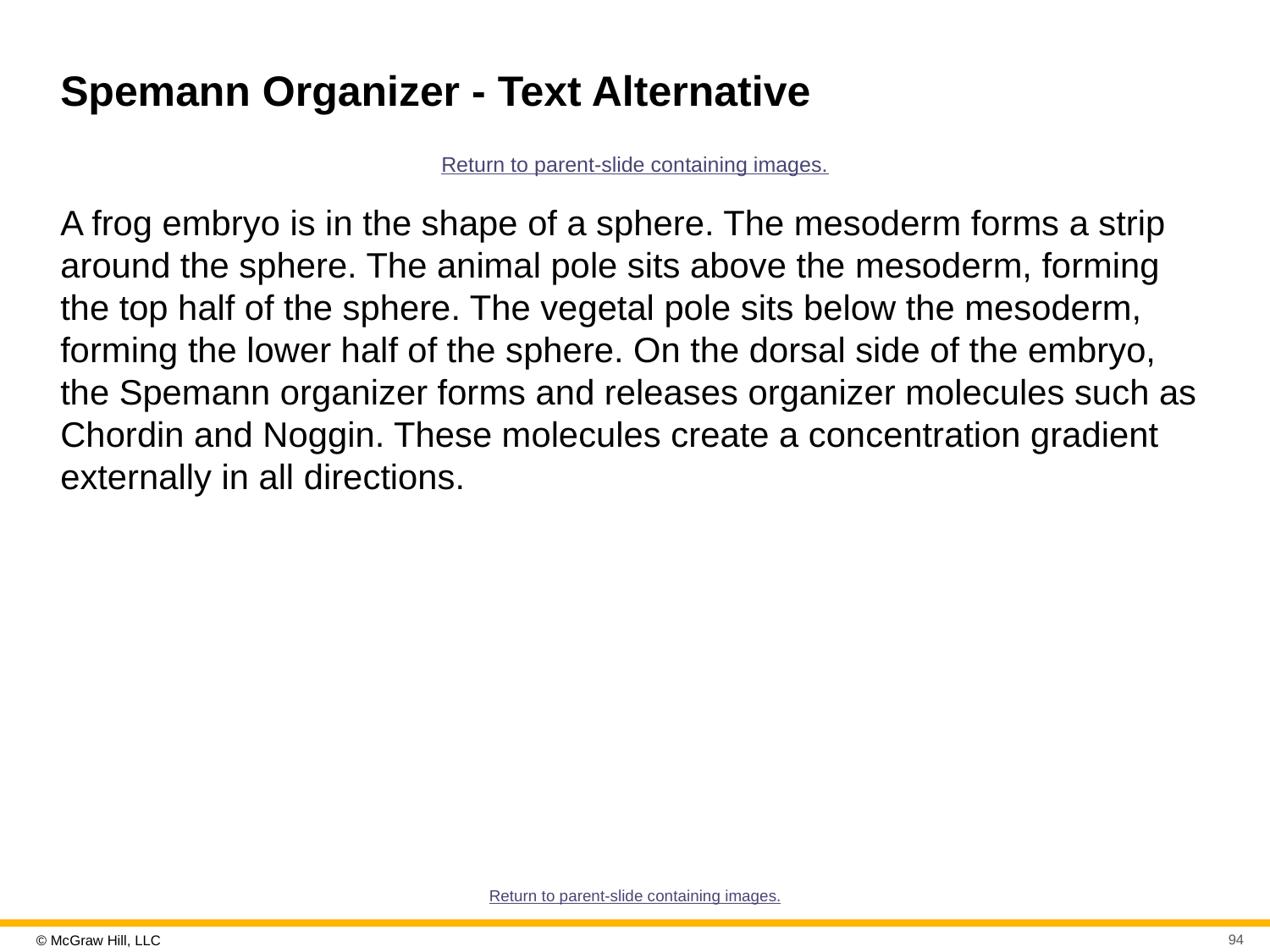

# Spemann Organizer - Text Alternative
Return to parent-slide containing images.
A frog embryo is in the shape of a sphere. The mesoderm forms a strip around the sphere. The animal pole sits above the mesoderm, forming the top half of the sphere. The vegetal pole sits below the mesoderm, forming the lower half of the sphere. On the dorsal side of the embryo, the Spemann organizer forms and releases organizer molecules such as Chordin and Noggin. These molecules create a concentration gradient externally in all directions.
Return to parent-slide containing images.
94